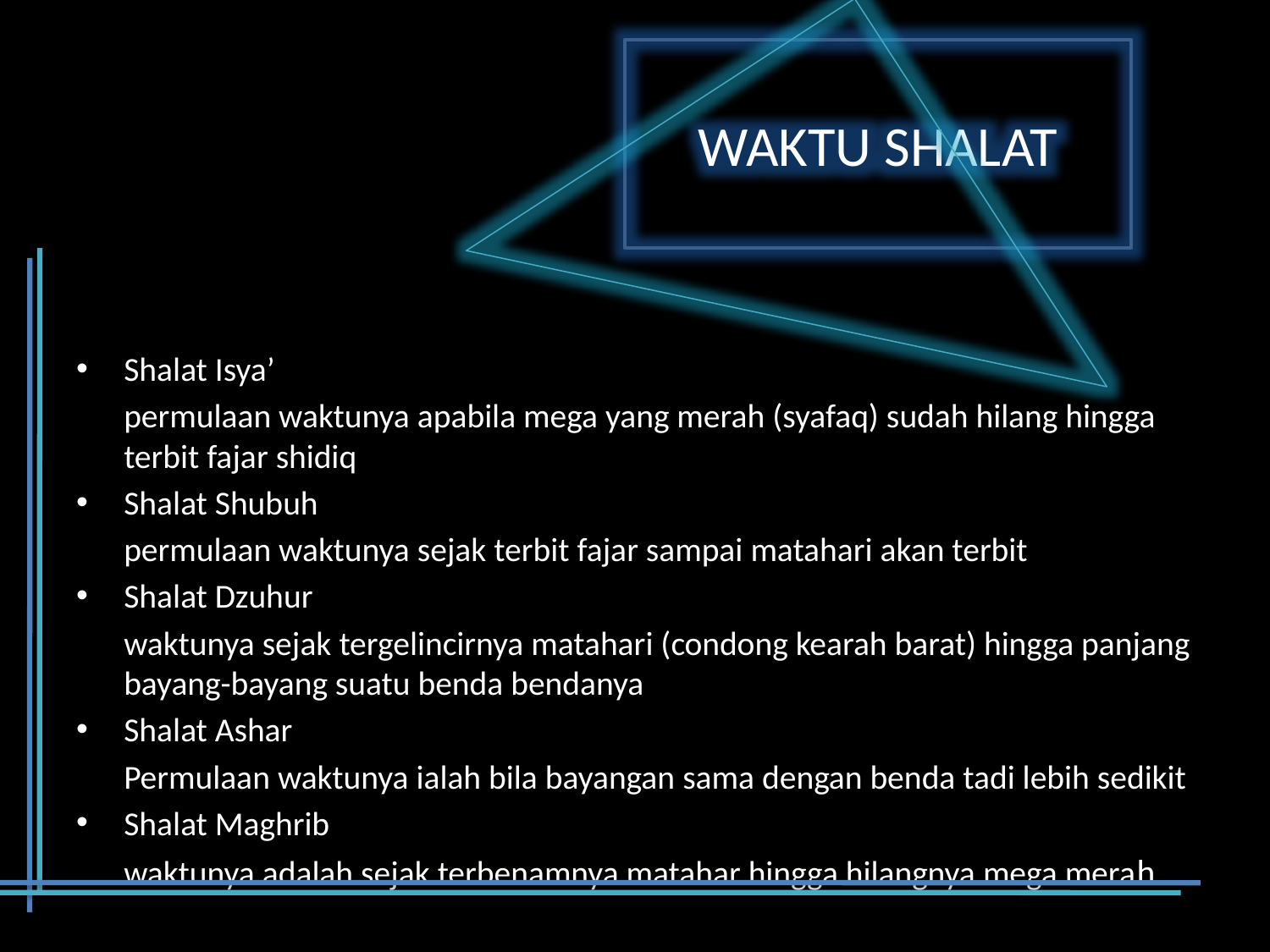

Shalat Isya’
	permulaan waktunya apabila mega yang merah (syafaq) sudah hilang hingga terbit fajar shidiq
Shalat Shubuh
	permulaan waktunya sejak terbit fajar sampai matahari akan terbit
Shalat Dzuhur
	waktunya sejak tergelincirnya matahari (condong kearah barat) hingga panjang bayang-bayang suatu benda bendanya
Shalat Ashar
	Permulaan waktunya ialah bila bayangan sama dengan benda tadi lebih sedikit
Shalat Maghrib
	waktunya adalah sejak terbenamnya matahar hingga hilangnya mega merah

WAKTU SHALAT